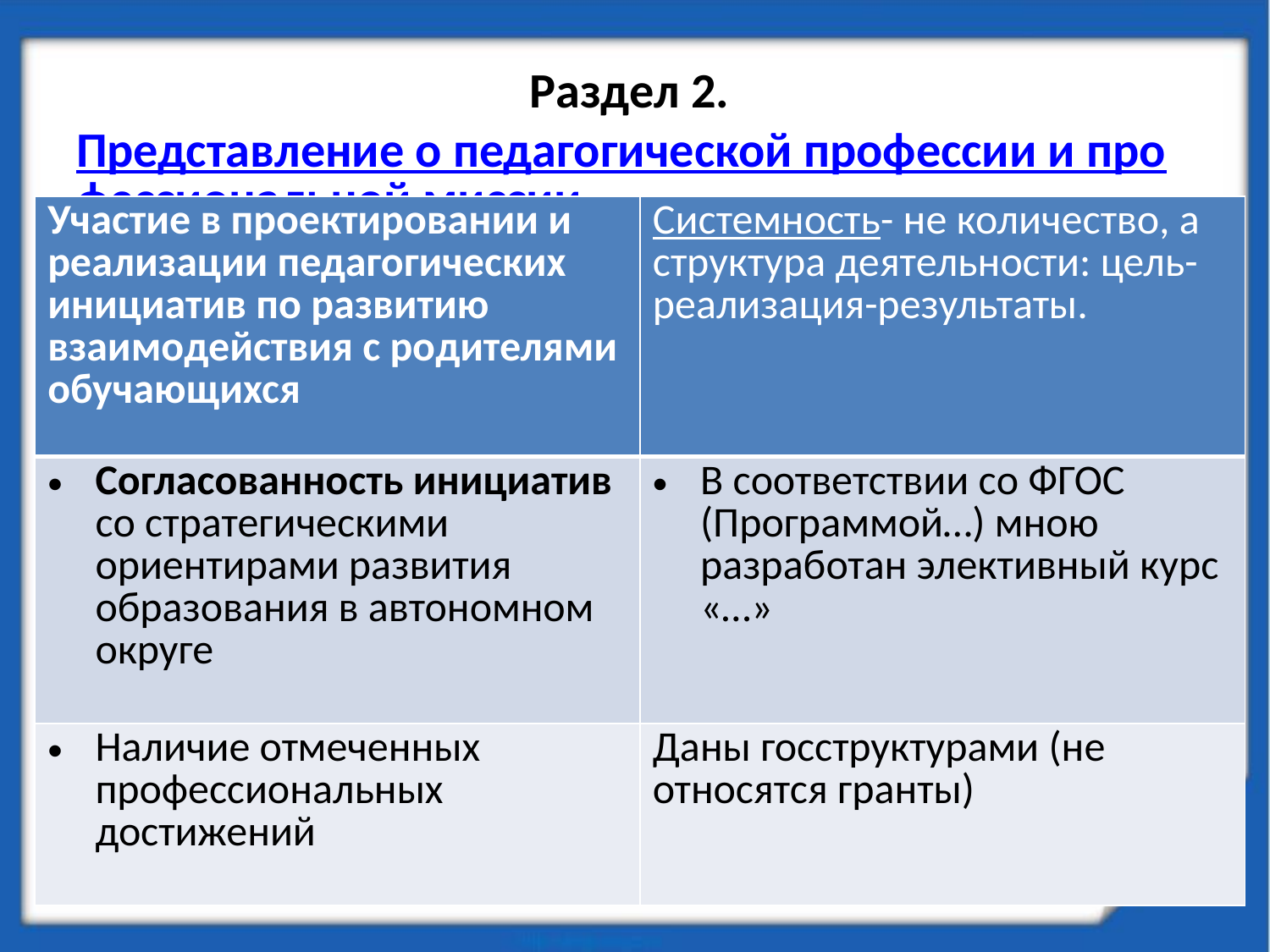

# Раздел 2. Представление о педагогической профессии и профессиональной миссии
| Участие в проектировании и реализации педагогических инициатив по развитию взаимодействия с родителями обучающихся | Системность- не количество, а структура деятельности: цель-реализация-результаты. |
| --- | --- |
| Согласованность инициатив со стратегическими ориентирами развития образования в автономном округе | В соответствии со ФГОС (Программой…) мною разработан элективный курс «…» |
| Наличие отмеченных профессиональных достижений | Даны госструктурами (не относятся гранты) |